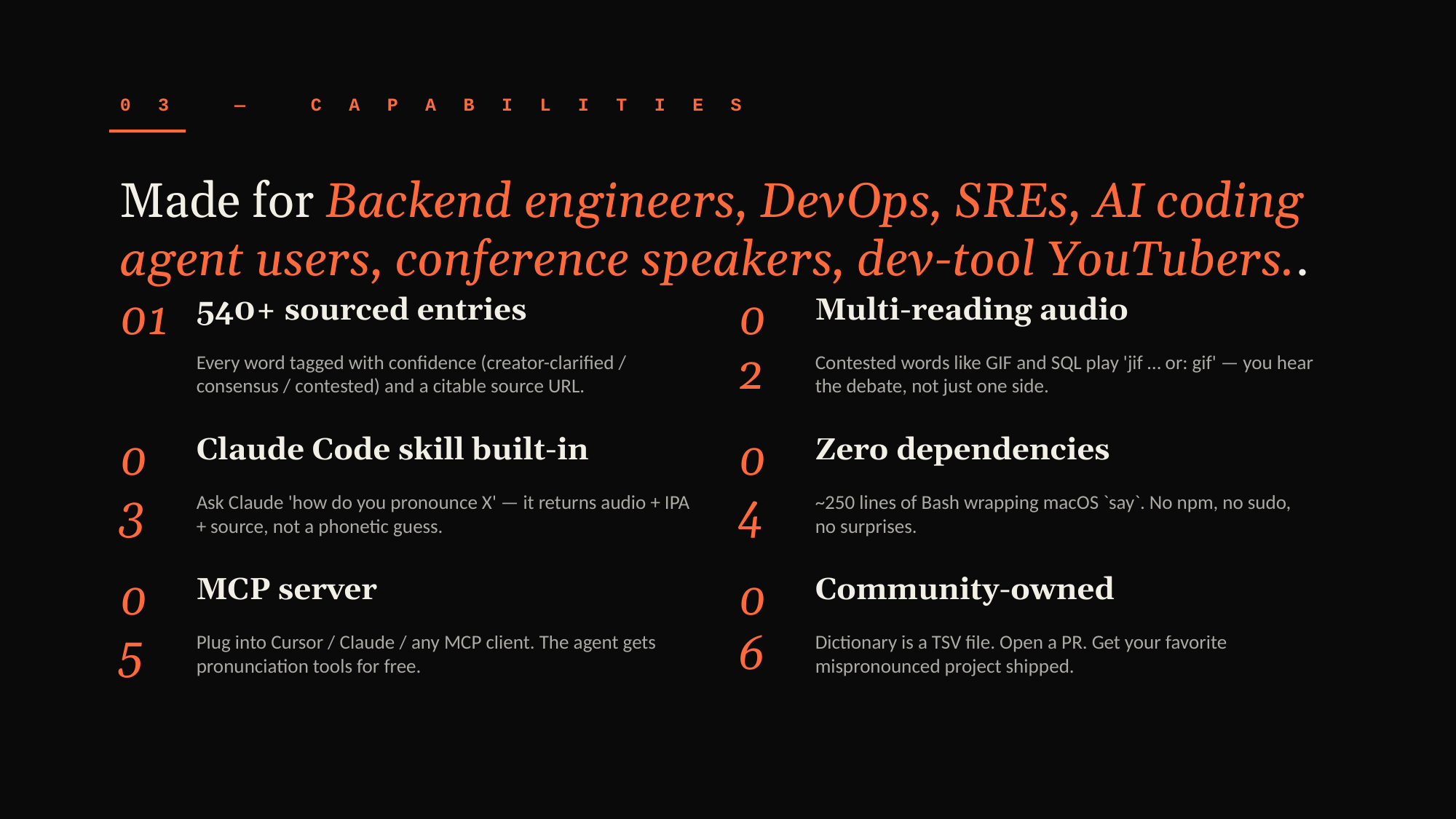

03 — CAPABILITIES

Made for Backend engineers, DevOps, SREs, AI coding agent users, conference speakers, dev-tool YouTubers..
01
540+ sourced entries
02
Multi-reading audio
Every word tagged with confidence (creator-clarified / consensus / contested) and a citable source URL.
Contested words like GIF and SQL play 'jif … or: gif' — you hear the debate, not just one side.
03
Claude Code skill built-in
04
Zero dependencies
Ask Claude 'how do you pronounce X' — it returns audio + IPA + source, not a phonetic guess.
~250 lines of Bash wrapping macOS `say`. No npm, no sudo, no surprises.
05
MCP server
06
Community-owned
Plug into Cursor / Claude / any MCP client. The agent gets pronunciation tools for free.
Dictionary is a TSV file. Open a PR. Get your favorite mispronounced project shipped.